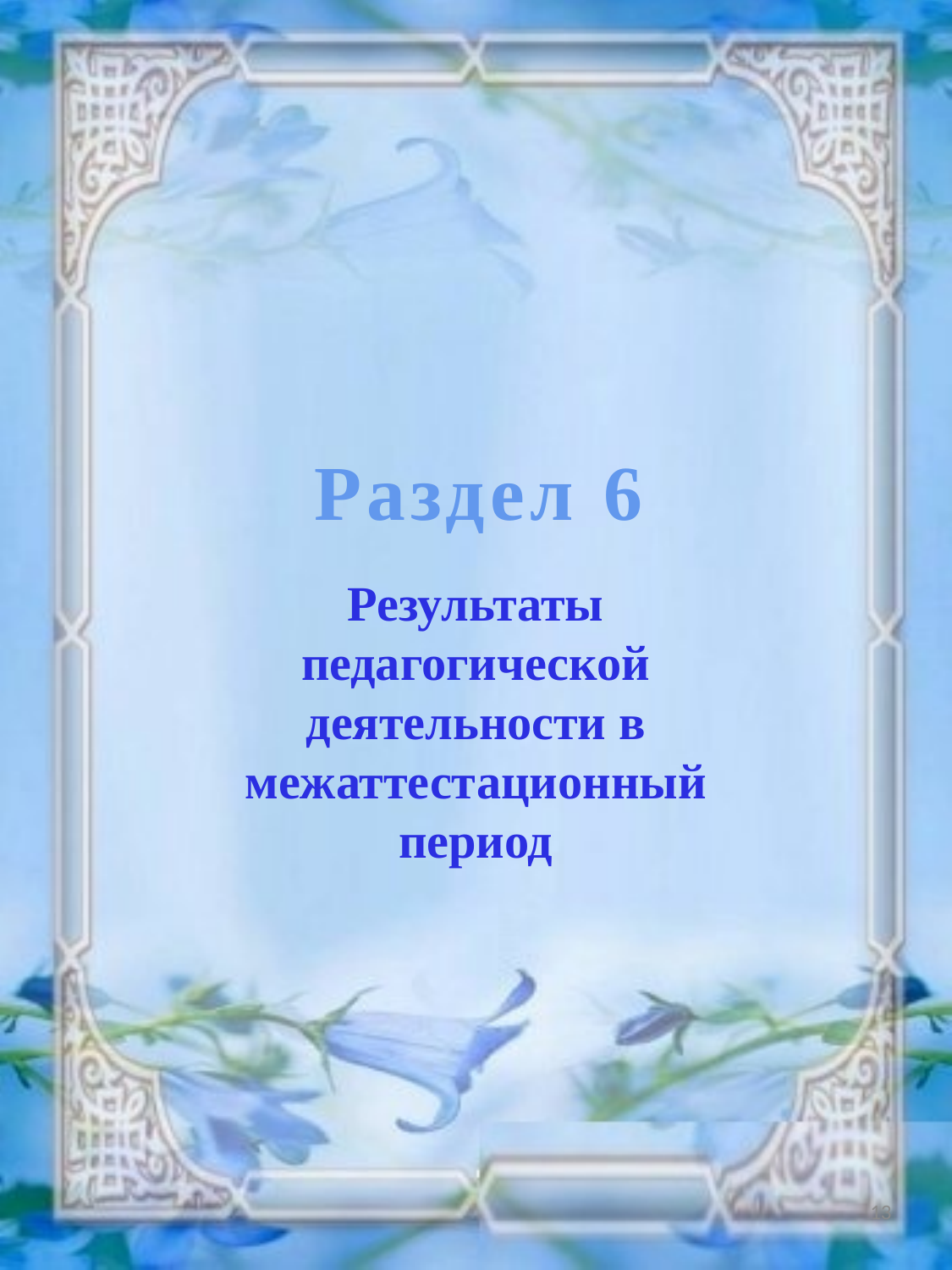

Раздел 6
Результаты педагогической деятельности в межаттестационный период
13